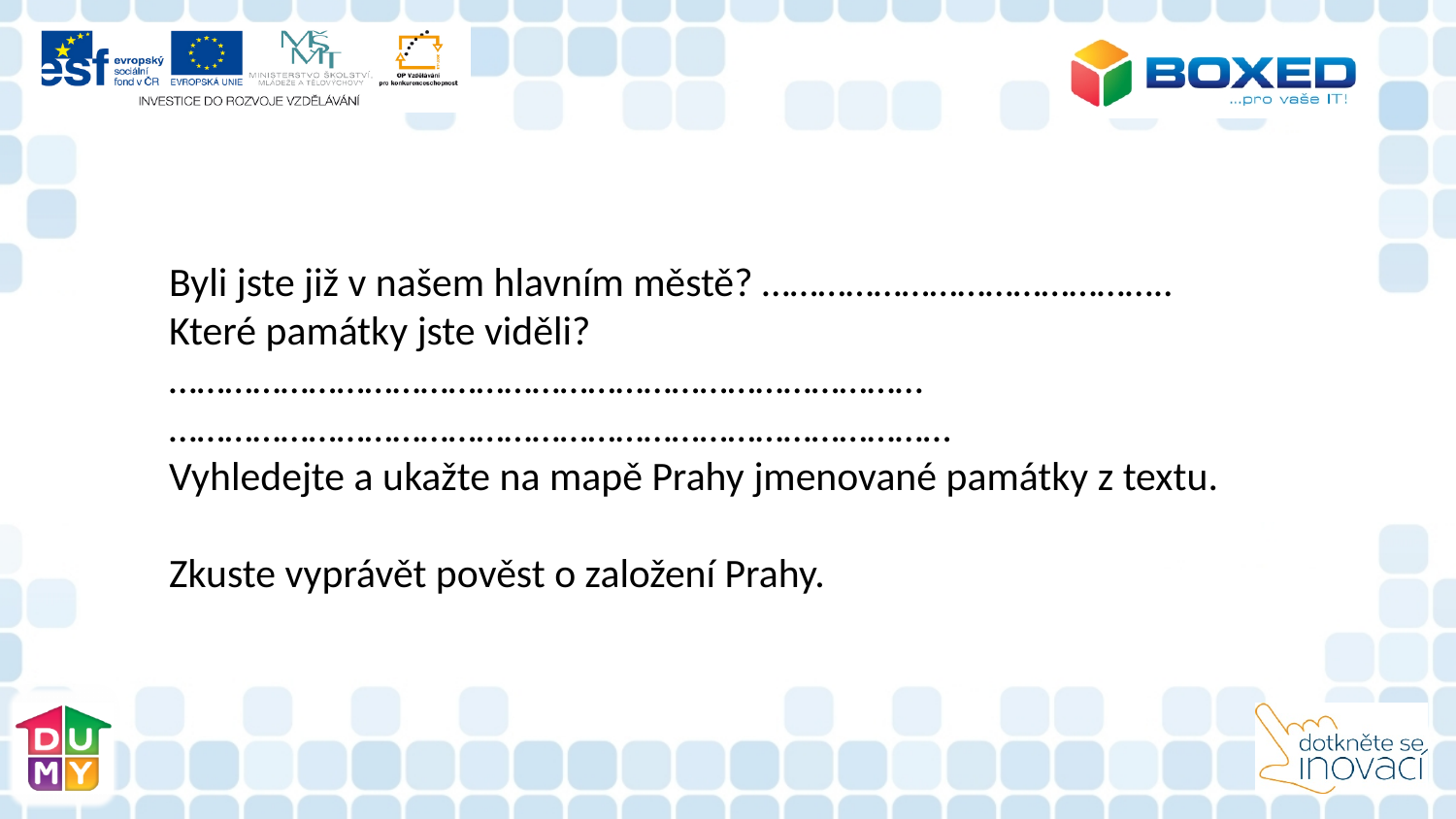

Byli jste již v našem hlavním městě? ……………………………………..
Které památky jste viděli? ………………………………………………………………………
…………………………………………………………………………
Vyhledejte a ukažte na mapě Prahy jmenované památky z textu.

Zkuste vyprávět pověst o založení Prahy.